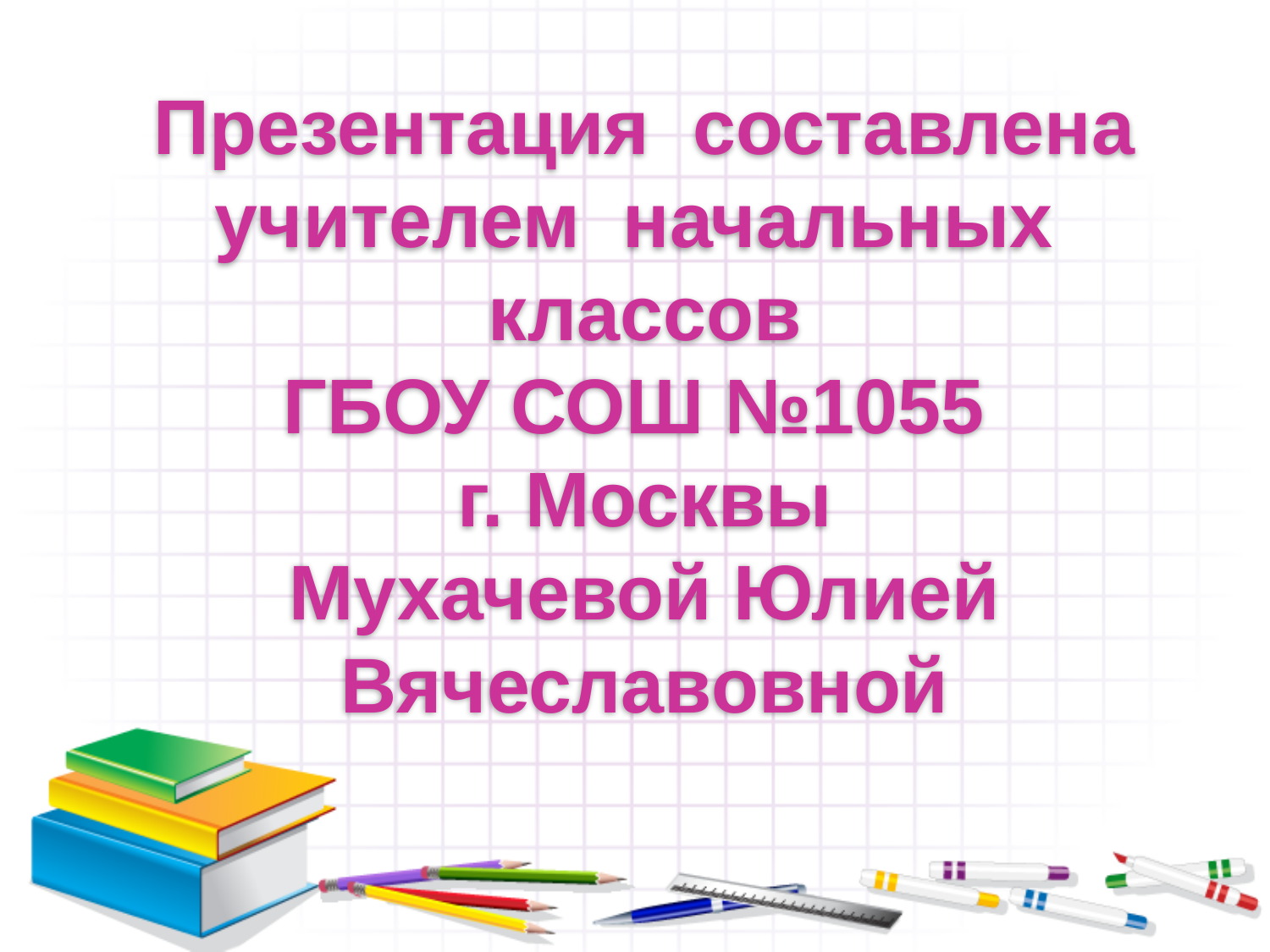

Презентация  составлена
учителем  начальных  классов
ГБОУ СОШ №1055
г. Москвы
Мухачевой Юлией Вячеславовной